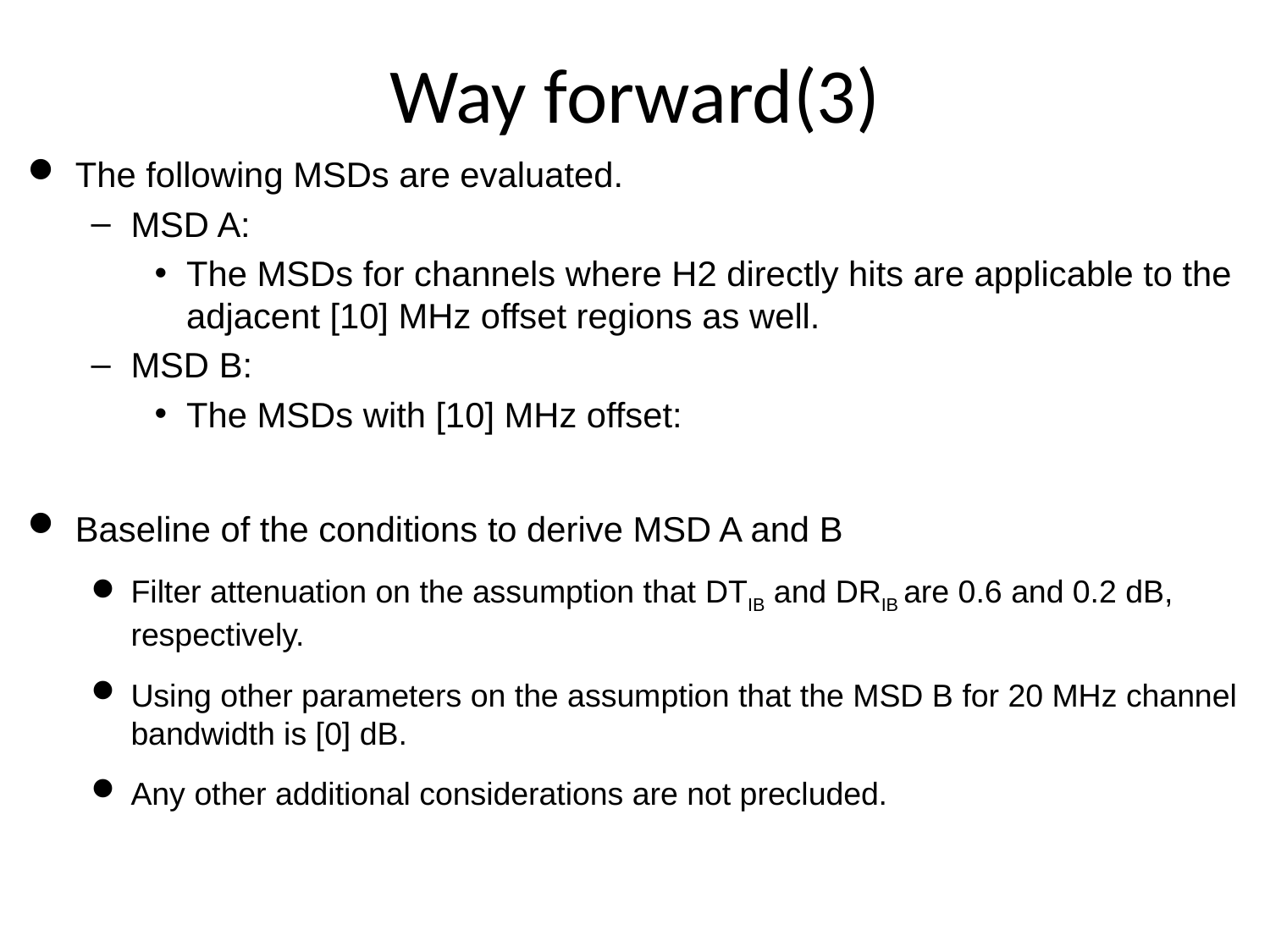

# Way forward(3)
The following MSDs are evaluated.
MSD A:
The MSDs for channels where H2 directly hits are applicable to the adjacent [10] MHz offset regions as well.
MSD B:
The MSDs with [10] MHz offset:

Baseline of the conditions to derive MSD A and B
Filter attenuation on the assumption that DTIB and DRIB are 0.6 and 0.2 dB, respectively.
Using other parameters on the assumption that the MSD B for 20 MHz channel bandwidth is [0] dB.
Any other additional considerations are not precluded.